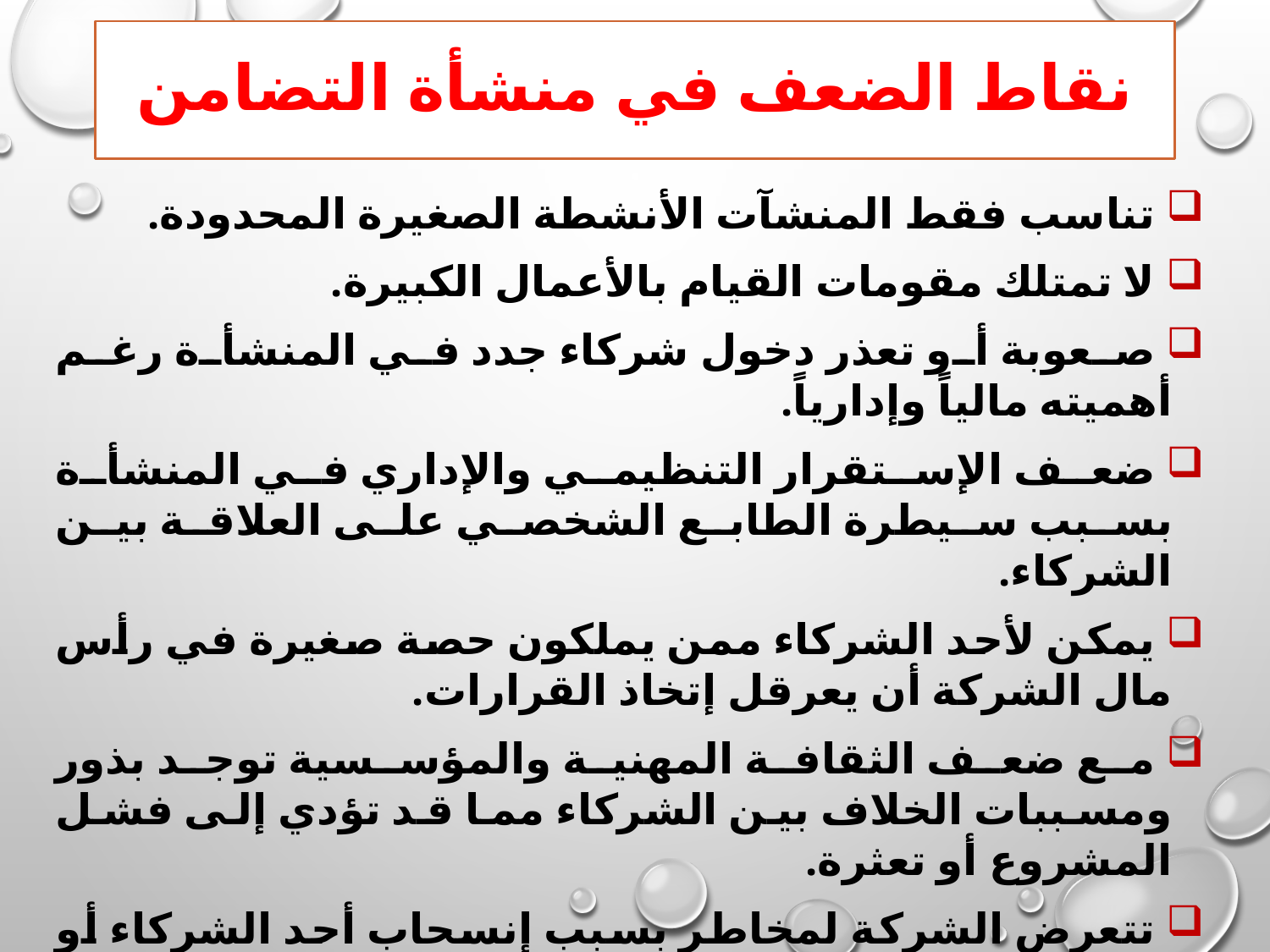

# نقاط الضعف في منشأة التضامن
 تناسب فقط المنشآت الأنشطة الصغيرة المحدودة.
 لا تمتلك مقومات القيام بالأعمال الكبيرة.
 صعوبة أو تعذر دخول شركاء جدد في المنشأة رغم أهميته مالياً وإدارياً.
 ضعف الإستقرار التنظيمي والإداري في المنشأة بسبب سيطرة الطابع الشخصي على العلاقة بين الشركاء.
 يمكن لأحد الشركاء ممن يملكون حصة صغيرة في رأس مال الشركة أن يعرقل إتخاذ القرارات.
 مع ضعف الثقافة المهنية والمؤسسية توجد بذور ومسببات الخلاف بين الشركاء مما قد تؤدي إلى فشل المشروع أو تعثرة.
 تتعرض الشركة لمخاطر بسبب إنسحاب أحد الشركاء أو عجزة أو وفاته.